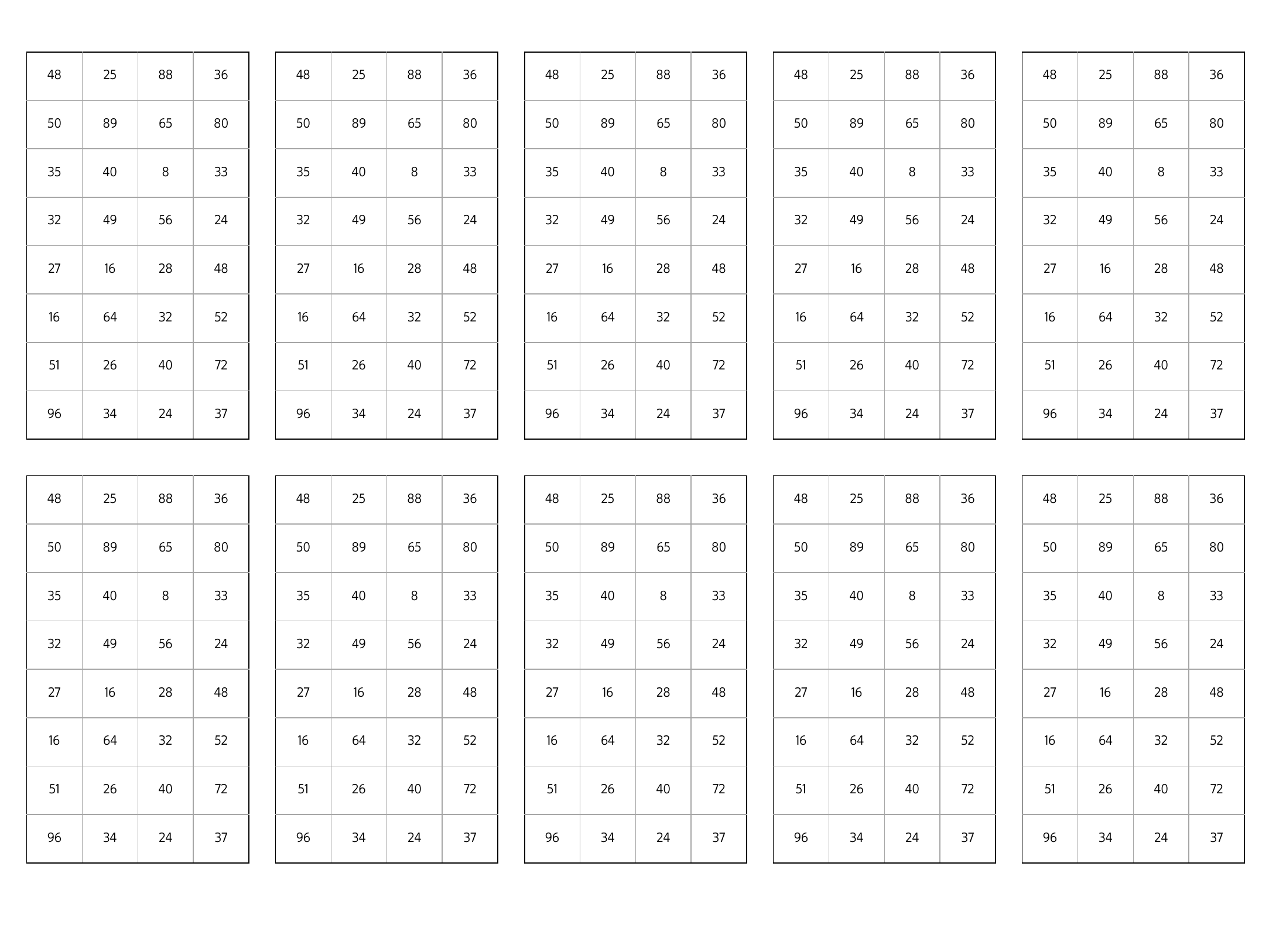

| 48 | 25 | 88 | 36 |
| --- | --- | --- | --- |
| 50 | 89 | 65 | 80 |
| 35 | 40 | 8 | 33 |
| 32 | 49 | 56 | 24 |
| 27 | 16 | 28 | 48 |
| 16 | 64 | 32 | 52 |
| 51 | 26 | 40 | 72 |
| 96 | 34 | 24 | 37 |
| 48 | 25 | 88 | 36 |
| --- | --- | --- | --- |
| 50 | 89 | 65 | 80 |
| 35 | 40 | 8 | 33 |
| 32 | 49 | 56 | 24 |
| 27 | 16 | 28 | 48 |
| 16 | 64 | 32 | 52 |
| 51 | 26 | 40 | 72 |
| 96 | 34 | 24 | 37 |
| 48 | 25 | 88 | 36 |
| --- | --- | --- | --- |
| 50 | 89 | 65 | 80 |
| 35 | 40 | 8 | 33 |
| 32 | 49 | 56 | 24 |
| 27 | 16 | 28 | 48 |
| 16 | 64 | 32 | 52 |
| 51 | 26 | 40 | 72 |
| 96 | 34 | 24 | 37 |
| 48 | 25 | 88 | 36 |
| --- | --- | --- | --- |
| 50 | 89 | 65 | 80 |
| 35 | 40 | 8 | 33 |
| 32 | 49 | 56 | 24 |
| 27 | 16 | 28 | 48 |
| 16 | 64 | 32 | 52 |
| 51 | 26 | 40 | 72 |
| 96 | 34 | 24 | 37 |
| 48 | 25 | 88 | 36 |
| --- | --- | --- | --- |
| 50 | 89 | 65 | 80 |
| 35 | 40 | 8 | 33 |
| 32 | 49 | 56 | 24 |
| 27 | 16 | 28 | 48 |
| 16 | 64 | 32 | 52 |
| 51 | 26 | 40 | 72 |
| 96 | 34 | 24 | 37 |
| 48 | 25 | 88 | 36 |
| --- | --- | --- | --- |
| 50 | 89 | 65 | 80 |
| 35 | 40 | 8 | 33 |
| 32 | 49 | 56 | 24 |
| 27 | 16 | 28 | 48 |
| 16 | 64 | 32 | 52 |
| 51 | 26 | 40 | 72 |
| 96 | 34 | 24 | 37 |
| 48 | 25 | 88 | 36 |
| --- | --- | --- | --- |
| 50 | 89 | 65 | 80 |
| 35 | 40 | 8 | 33 |
| 32 | 49 | 56 | 24 |
| 27 | 16 | 28 | 48 |
| 16 | 64 | 32 | 52 |
| 51 | 26 | 40 | 72 |
| 96 | 34 | 24 | 37 |
| 48 | 25 | 88 | 36 |
| --- | --- | --- | --- |
| 50 | 89 | 65 | 80 |
| 35 | 40 | 8 | 33 |
| 32 | 49 | 56 | 24 |
| 27 | 16 | 28 | 48 |
| 16 | 64 | 32 | 52 |
| 51 | 26 | 40 | 72 |
| 96 | 34 | 24 | 37 |
| 48 | 25 | 88 | 36 |
| --- | --- | --- | --- |
| 50 | 89 | 65 | 80 |
| 35 | 40 | 8 | 33 |
| 32 | 49 | 56 | 24 |
| 27 | 16 | 28 | 48 |
| 16 | 64 | 32 | 52 |
| 51 | 26 | 40 | 72 |
| 96 | 34 | 24 | 37 |
| 48 | 25 | 88 | 36 |
| --- | --- | --- | --- |
| 50 | 89 | 65 | 80 |
| 35 | 40 | 8 | 33 |
| 32 | 49 | 56 | 24 |
| 27 | 16 | 28 | 48 |
| 16 | 64 | 32 | 52 |
| 51 | 26 | 40 | 72 |
| 96 | 34 | 24 | 37 |